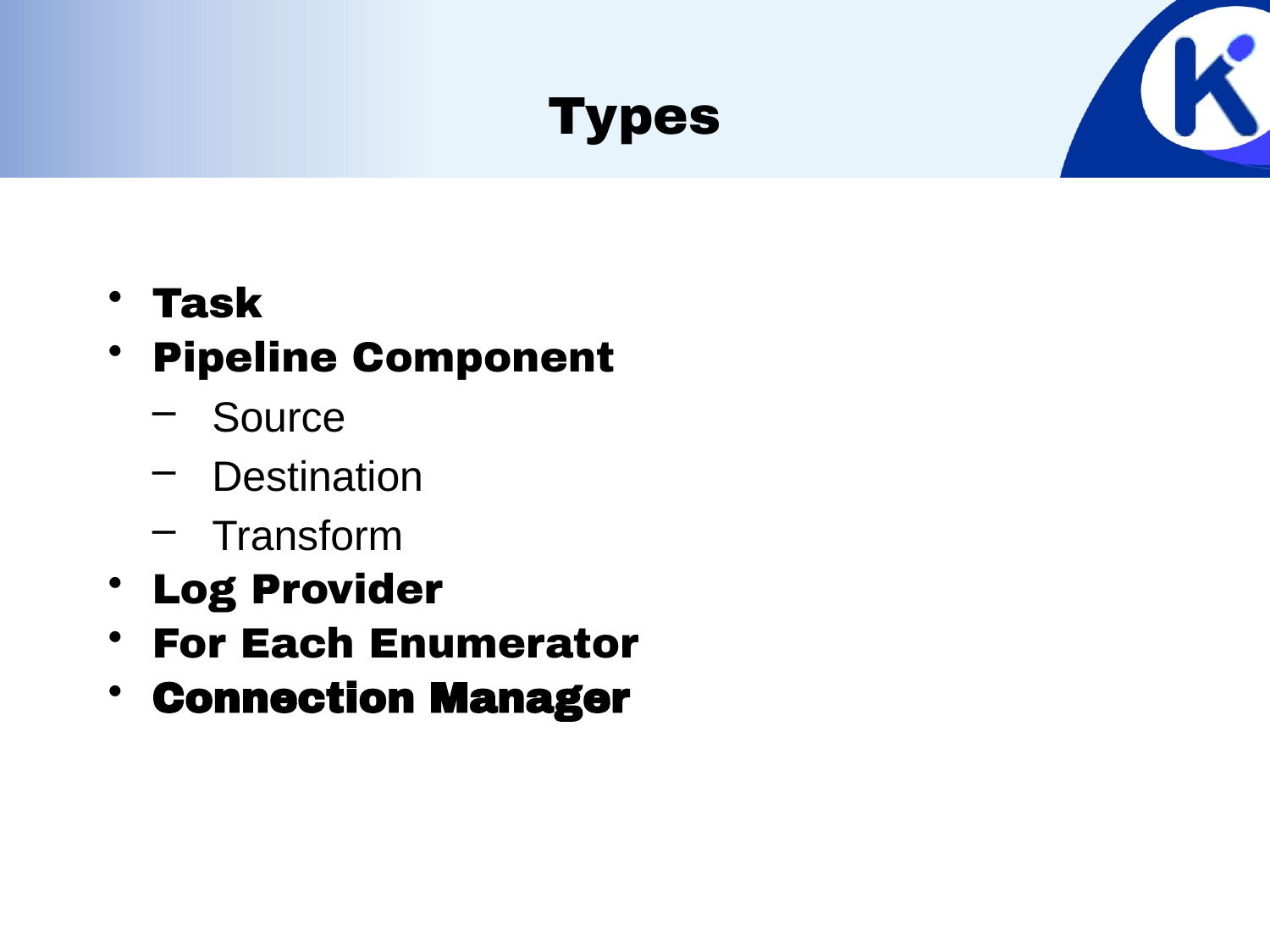

# Types
Task
Pipeline Component
Source
Destination
Transform
Log Provider
For Each Enumerator
Connection Manager